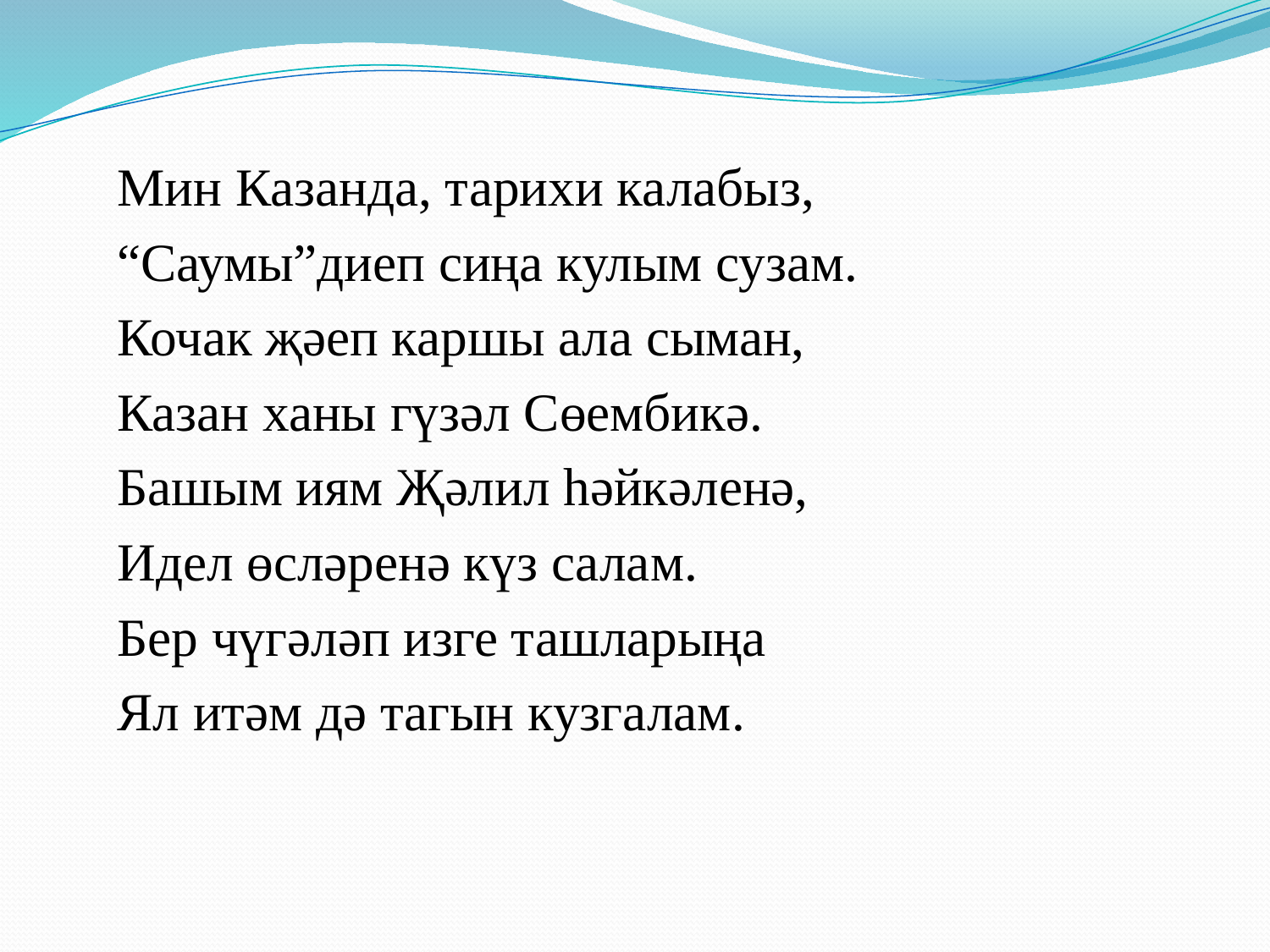

Мин Казанда, тарихи калабыз,
“Саумы”диеп сиңа кулым сузам.
Кочак җәеп каршы ала сыман,
Казан ханы гүзәл Сөембикә.
Башым иям Җәлил һәйкәленә,
Идел өсләренә күз салам.
Бер чүгәләп изге ташларыңа
Ял итәм дә тагын кузгалам.